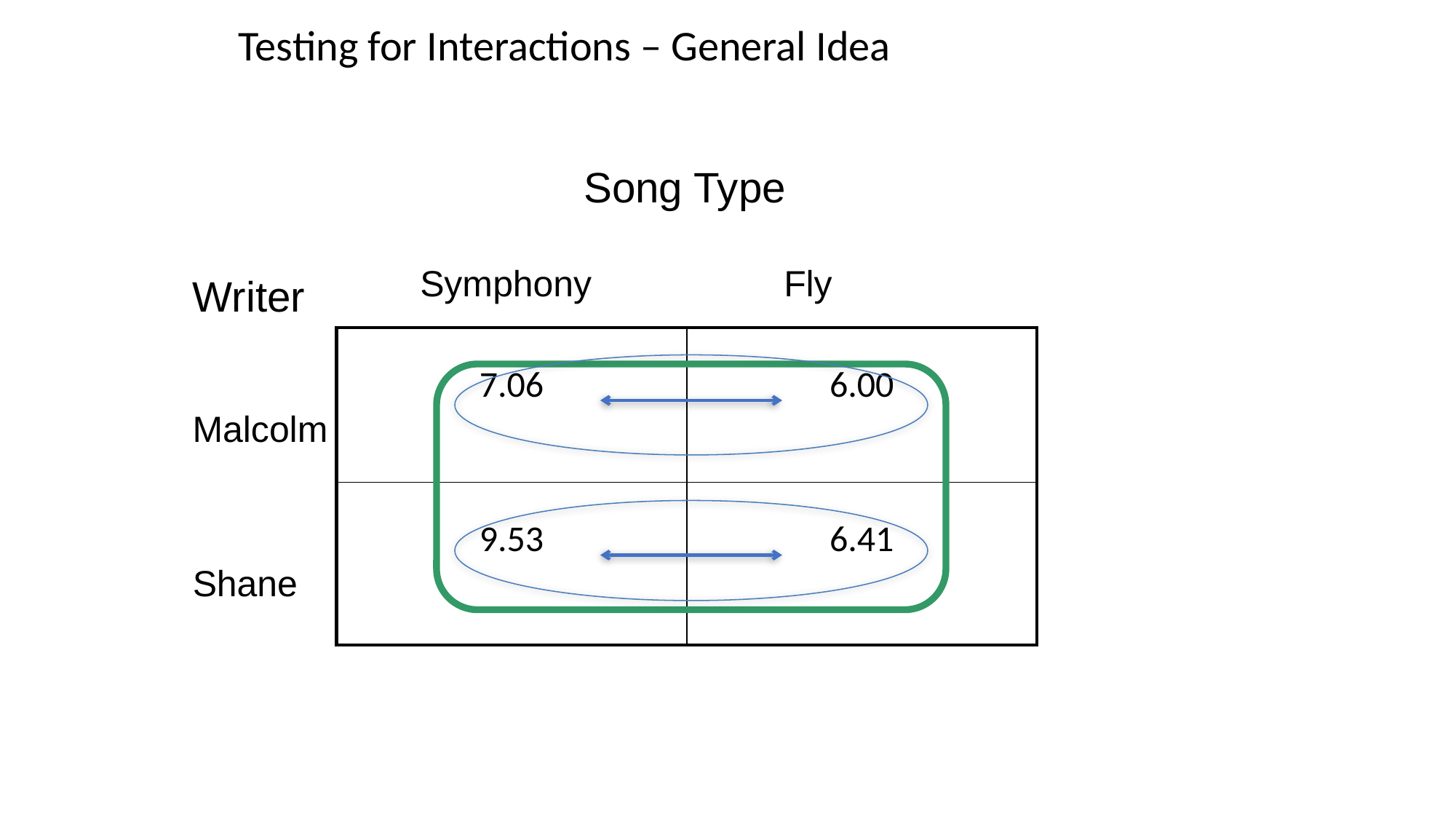

# Testing for Interactions – General Idea
Song Type
Fly
Symphony
Writer

| 7.06 | 6.00 |
| --- | --- |
| 9.53 | 6.41 |

Malcolm

Shane